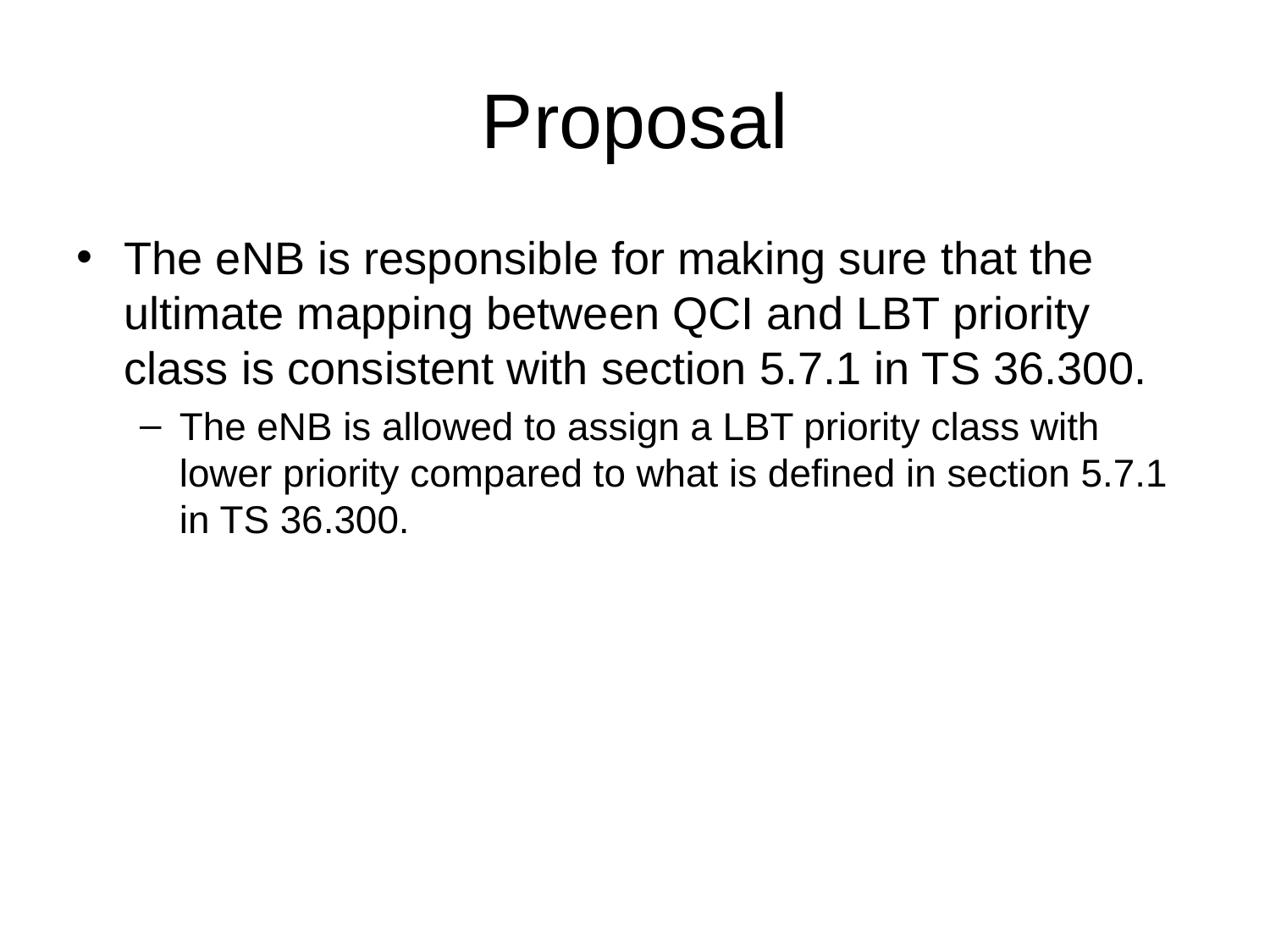

# Proposal
The eNB is responsible for making sure that the ultimate mapping between QCI and LBT priority class is consistent with section 5.7.1 in TS 36.300.
The eNB is allowed to assign a LBT priority class with lower priority compared to what is defined in section 5.7.1 in TS 36.300.